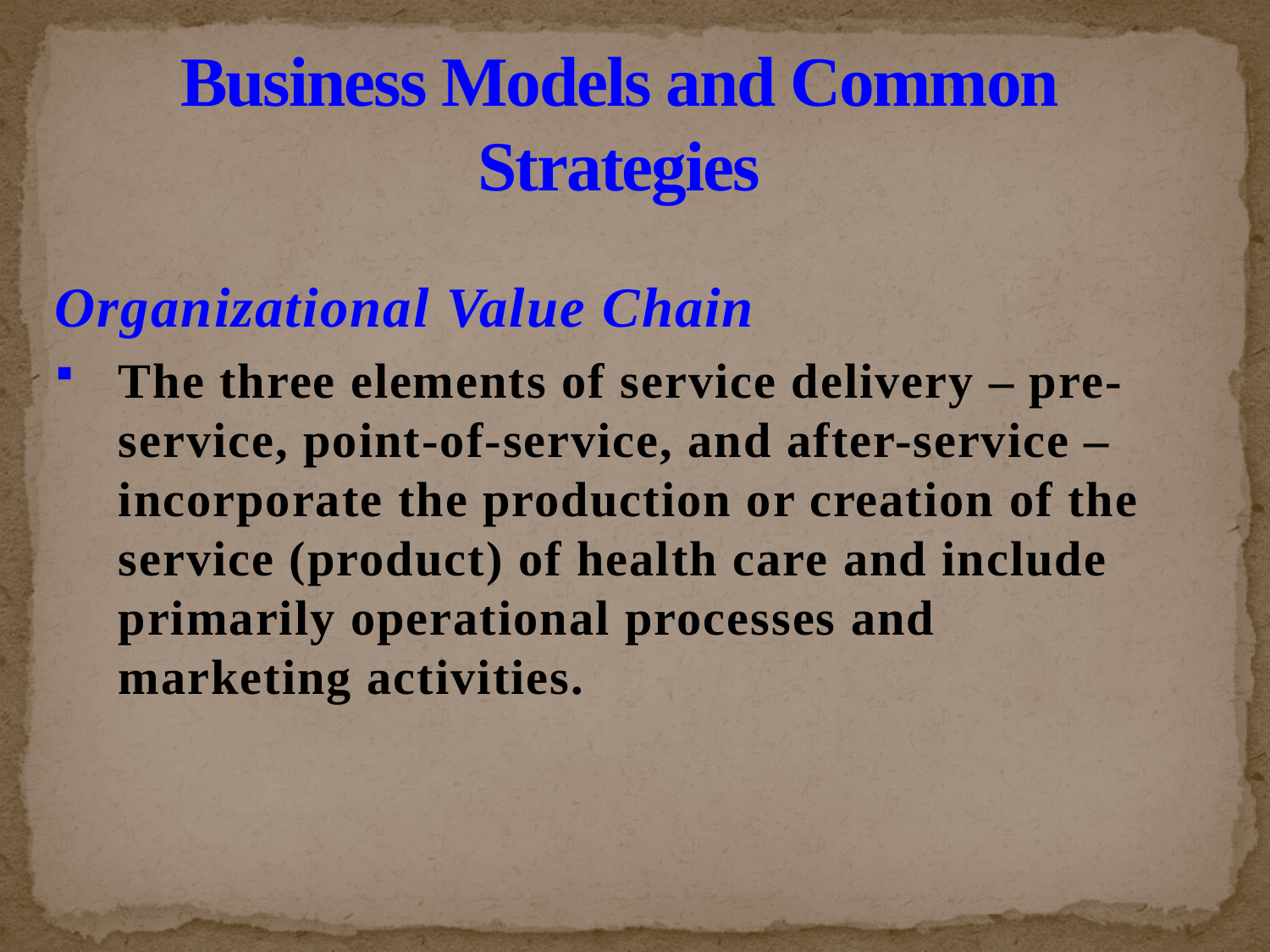

# Business Models and Common Strategies
Organizational Value Chain
The three elements of service delivery – pre-service, point-of-service, and after-service – incorporate the production or creation of the service (product) of health care and include primarily operational processes and marketing activities.